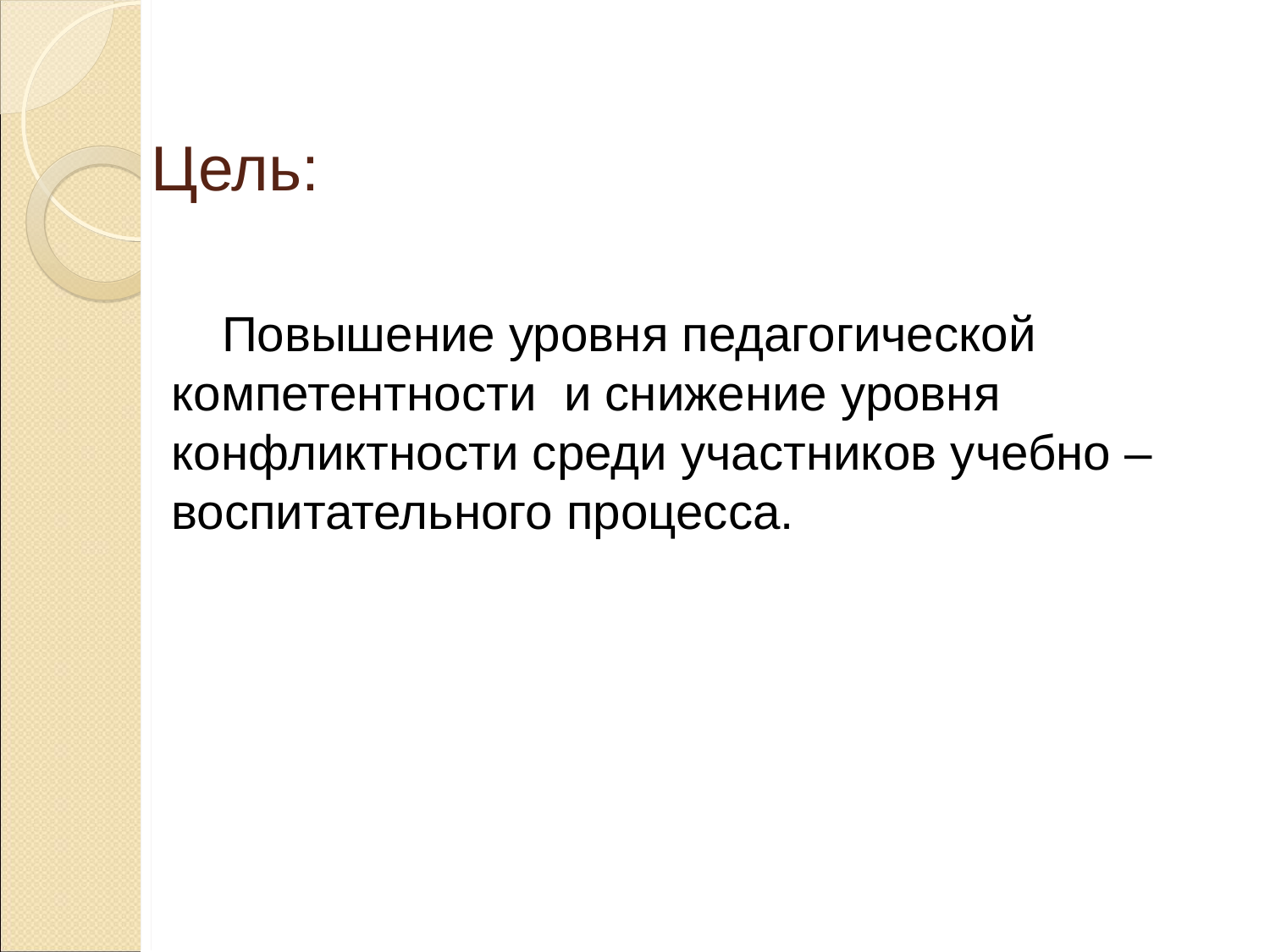

# Цель:
Повышение уровня педагогической  компетентности  и снижение уровня конфликтности среди участников учебно – воспитательного процесса.